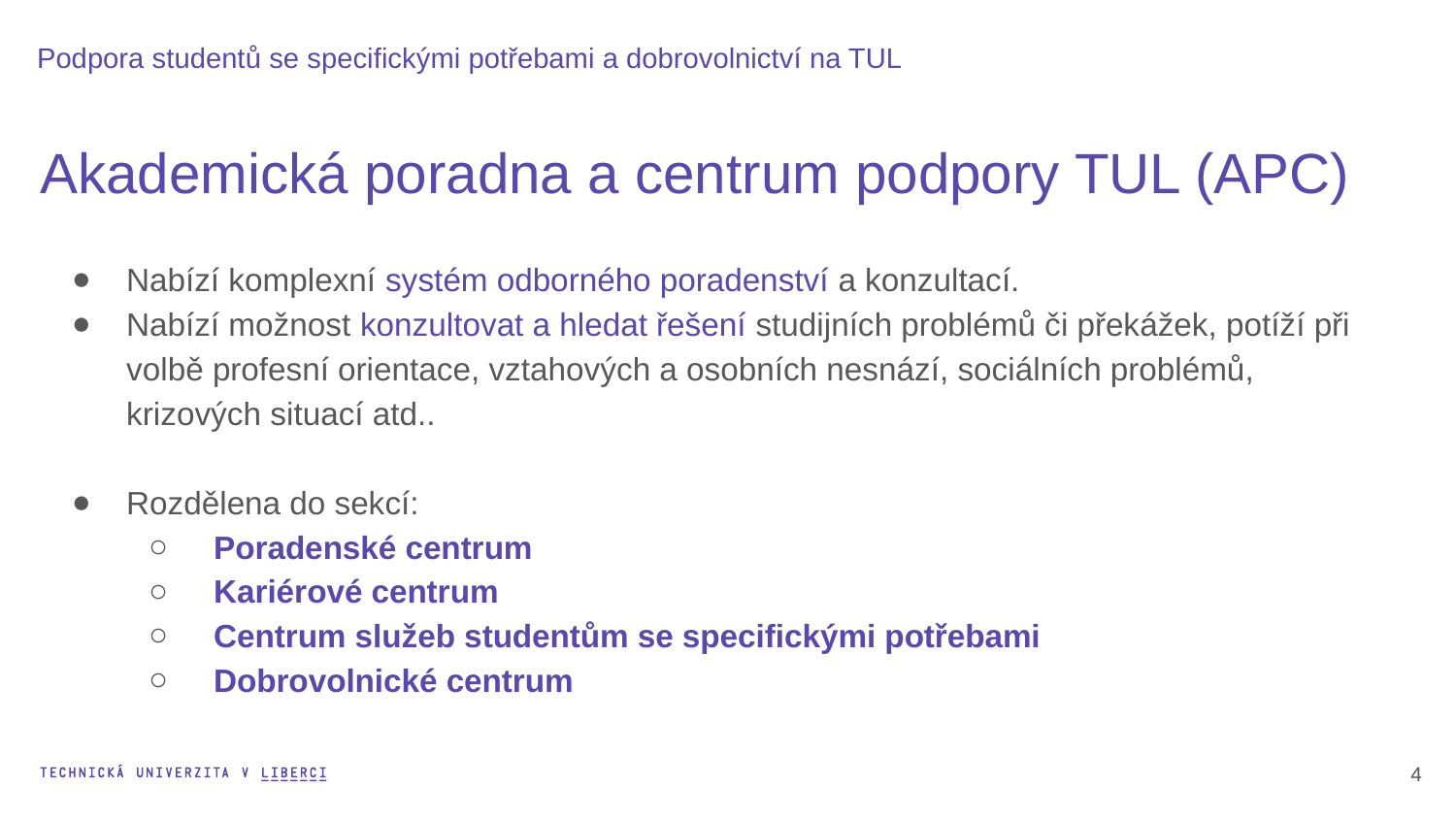

Podpora studentů se specifickými potřebami a dobrovolnictví na TUL
Akademická poradna a centrum podpory TUL (APC)
Nabízí komplexní systém odborného poradenství a konzultací.
Nabízí možnost konzultovat a hledat řešení studijních problémů či překážek, potíží při volbě profesní orientace, vztahových a osobních nesnází, sociálních problémů, krizových situací atd..

Rozdělena do sekcí:
Poradenské centrum
Kariérové centrum
Centrum služeb studentům se specifickými potřebami
Dobrovolnické centrum

První bod
Druhý bod
Třetí bod
4